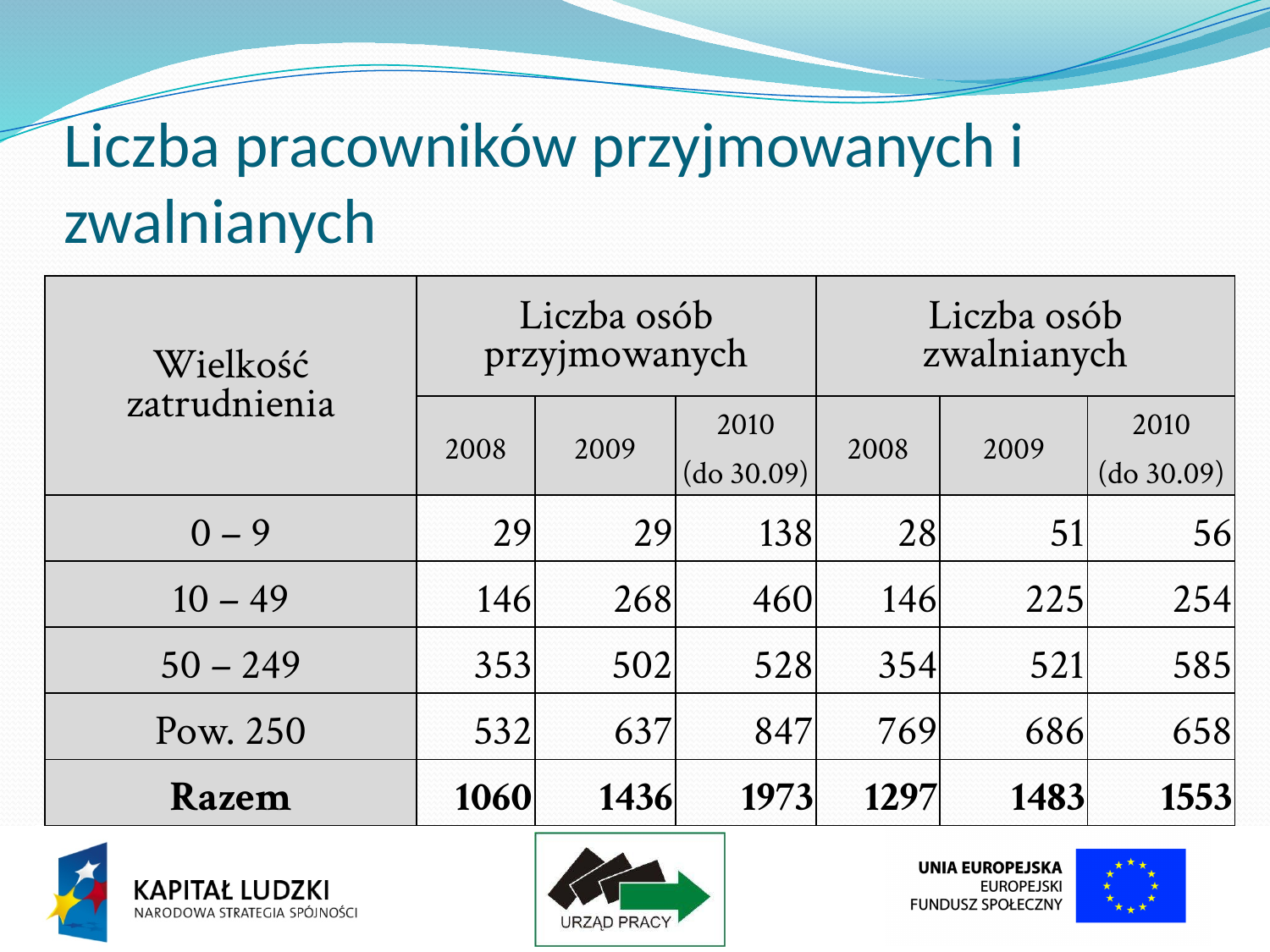

# Liczba pracowników przyjmowanych i zwalnianych
| Wielkość zatrudnienia | Liczba osób przyjmowanych |  |  | Liczba osób zwalnianych |  |  |
| --- | --- | --- | --- | --- | --- | --- |
|  | 2008 | 2009 | 2010 (do 30.09) | 2008 | 2009 | 2010 (do 30.09) |
| 0 – 9 | 29 | 29 | 138 | 28 | 51 | 56 |
| 10 – 49 | 146 | 268 | 460 | 146 | 225 | 254 |
| 50 – 249 | 353 | 502 | 528 | 354 | 521 | 585 |
| Pow. 250 | 532 | 637 | 847 | 769 | 686 | 658 |
| Razem | 1060 | 1436 | 1973 | 1297 | 1483 | 1553 |